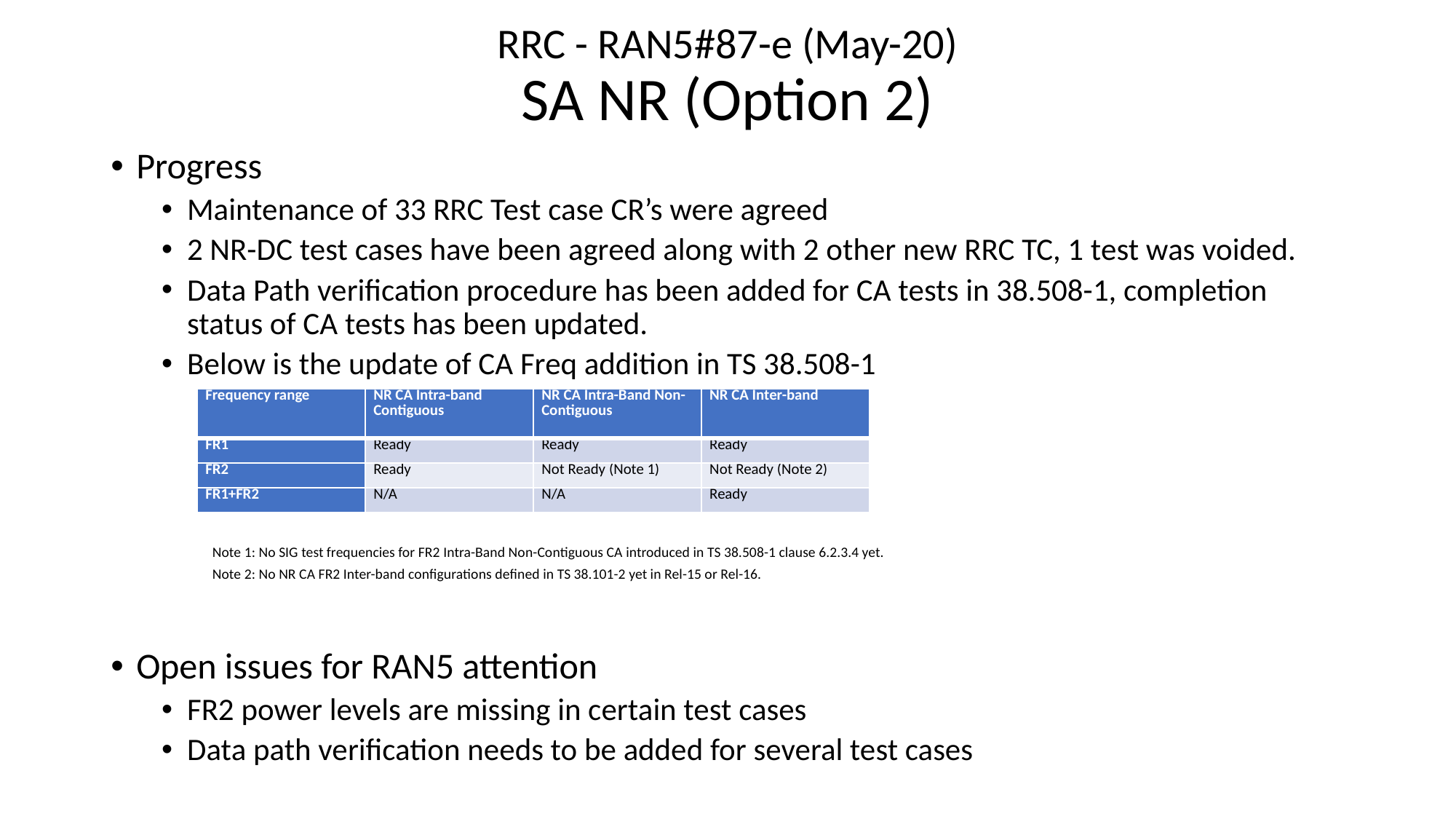

# RRC - RAN5#87-e (May-20) SA NR (Option 2)
Progress
Maintenance of 33 RRC Test case CR’s were agreed
2 NR-DC test cases have been agreed along with 2 other new RRC TC, 1 test was voided.
Data Path verification procedure has been added for CA tests in 38.508-1, completion status of CA tests has been updated.
Below is the update of CA Freq addition in TS 38.508-1

Note 1: No SIG test frequencies for FR2 Intra-Band Non-Contiguous CA introduced in TS 38.508-1 clause 6.2.3.4 yet.
Note 2: No NR CA FR2 Inter-band configurations defined in TS 38.101-2 yet in Rel-15 or Rel-16.

Open issues for RAN5 attention
FR2 power levels are missing in certain test cases
Data path verification needs to be added for several test cases
| Frequency range | NR CA Intra-band Contiguous | NR CA Intra-Band Non-Contiguous | NR CA Inter-band |
| --- | --- | --- | --- |
| FR1 | Ready | Ready | Ready |
| FR2 | Ready | Not Ready (Note 1) | Not Ready (Note 2) |
| FR1+FR2 | N/A | N/A | Ready |